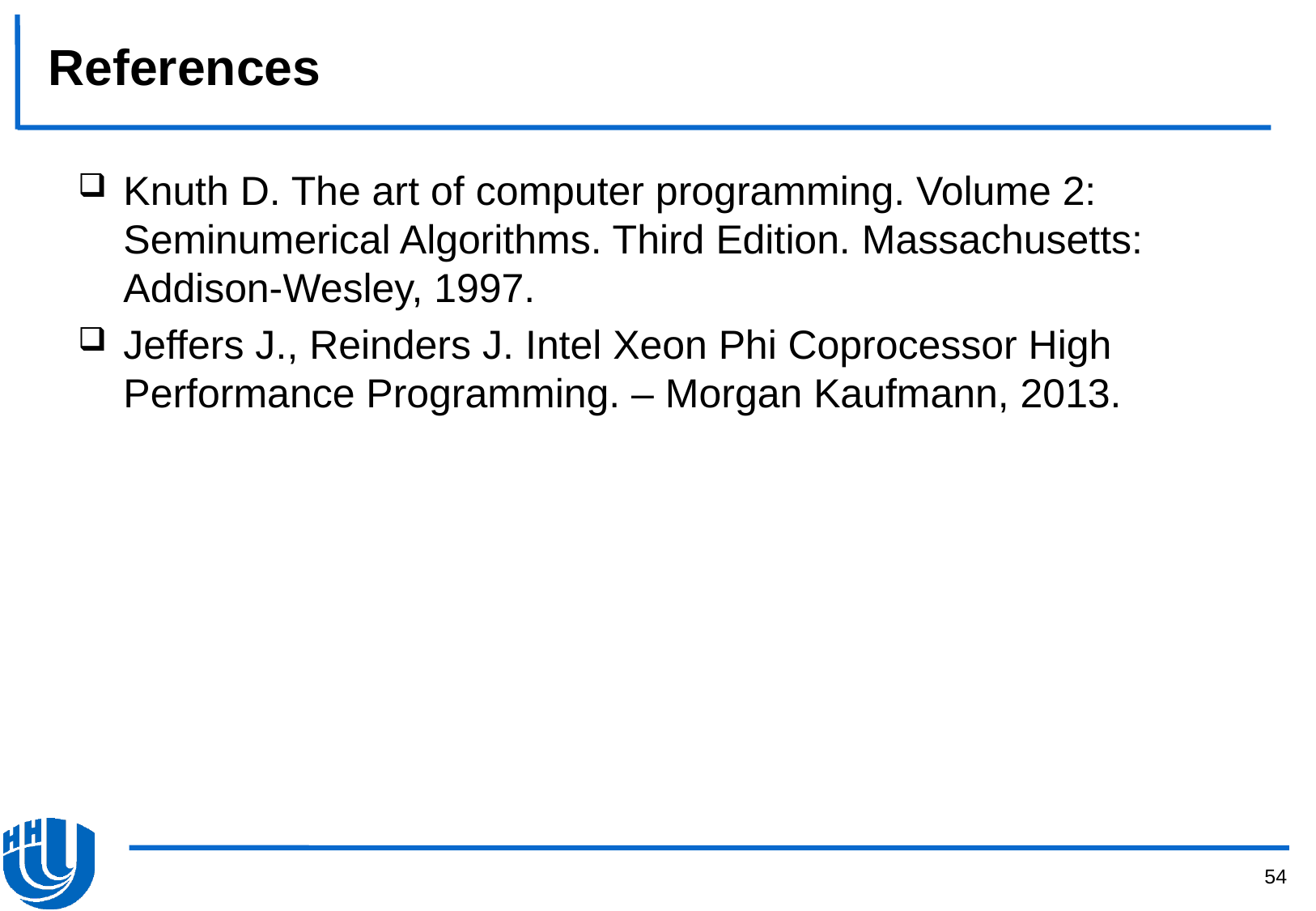

# References
Knuth D. The art of computer programming. Volume 2: Seminumerical Algorithms. Third Edition. Massachusetts: Addison-Wesley, 1997.
Jeffers J., Reinders J. Intel Xeon Phi Coprocessor High Performance Programming. – Morgan Kaufmann, 2013.